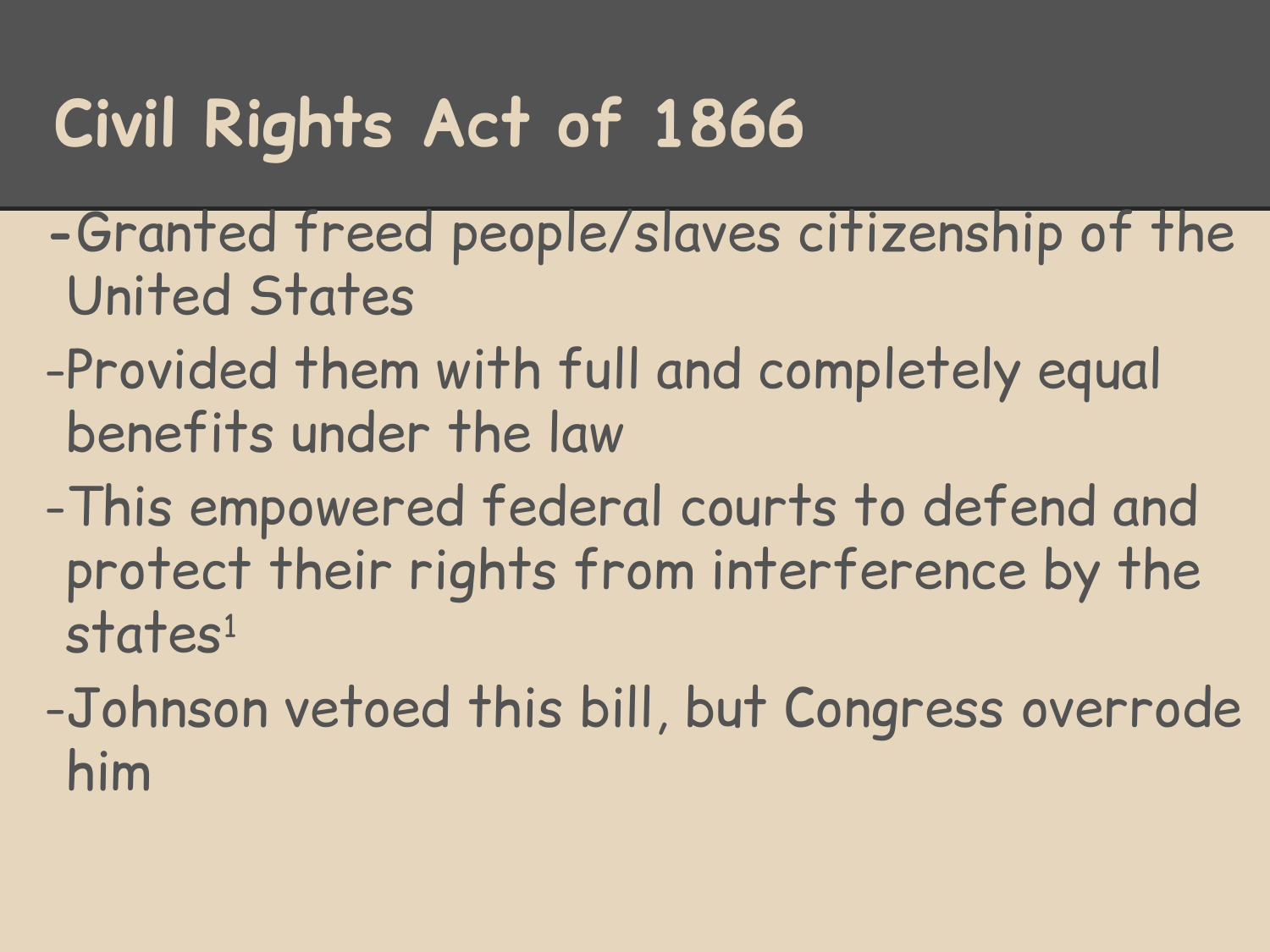

# Civil Rights Act of 1866
-Granted freed people/slaves citizenship of the United States
-Provided them with full and completely equal benefits under the law
-This empowered federal courts to defend and protect their rights from interference by the states1
-Johnson vetoed this bill, but Congress overrode him